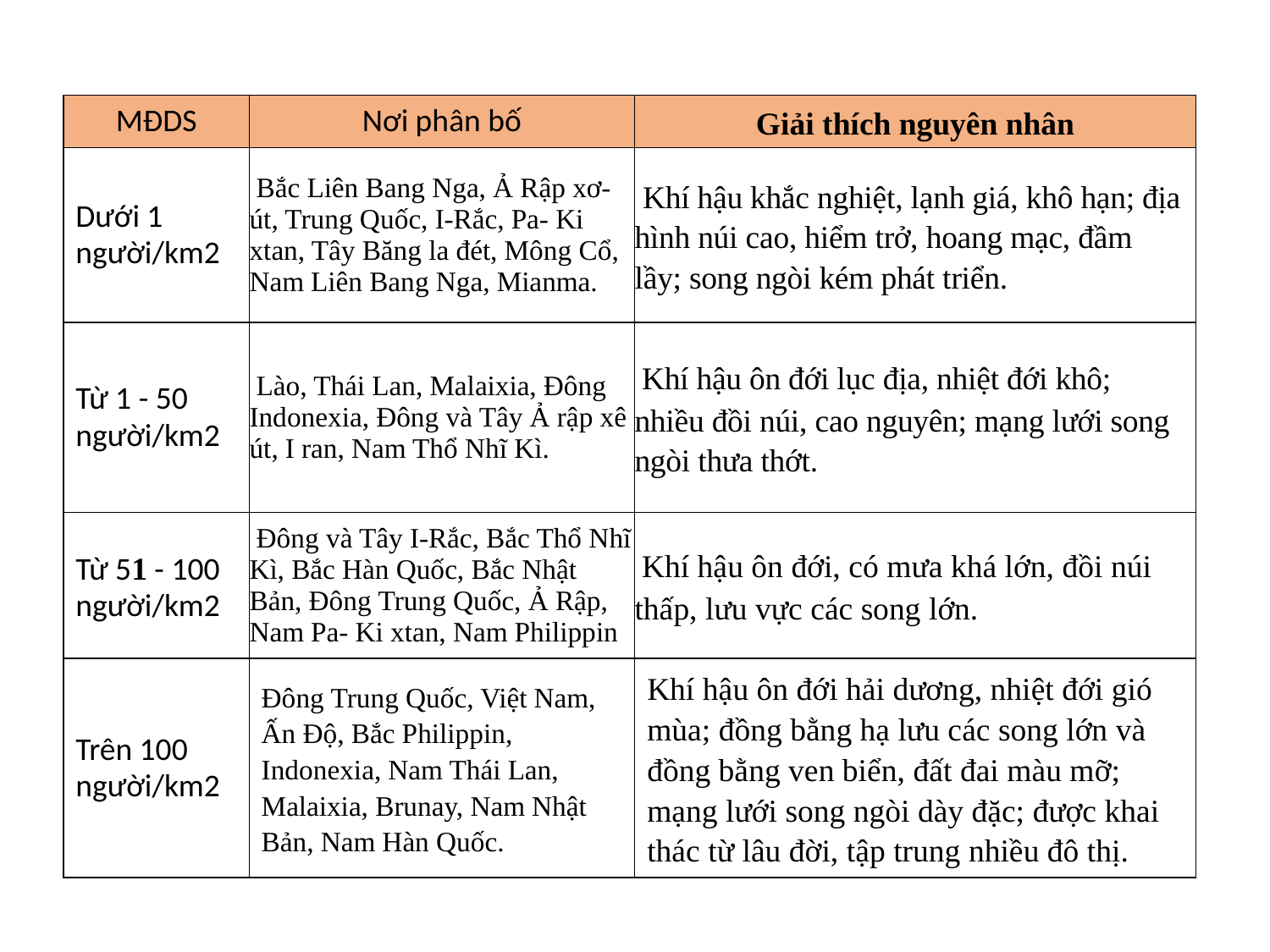

| MĐDS | Nơi phân bố | Giải thích nguyên nhân |
| --- | --- | --- |
| Dưới 1 người/km2 | Bắc Liên Bang Nga, Ả Rập xơ-út, Trung Quốc, I-Rắc, Pa- Ki xtan, Tây Băng la đét, Mông Cổ, Nam Liên Bang Nga, Mianma. | Khí hậu khắc nghiệt, lạnh giá, khô hạn; địa hình núi cao, hiểm trở, hoang mạc, đầm lầy; song ngòi kém phát triển. |
| Từ 1 - 50 người/km2 | Lào, Thái Lan, Malaixia, Đông Indonexia, Đông và Tây Ả rập xê út, I ran, Nam Thổ Nhĩ Kì. | Khí hậu ôn đới lục địa, nhiệt đới khô; nhiều đồi núi, cao nguyên; mạng lưới song ngòi thưa thớt. |
| Từ 51 - 100 người/km2 | Đông và Tây I-Rắc, Bắc Thổ Nhĩ Kì, Bắc Hàn Quốc, Bắc Nhật Bản, Đông Trung Quốc, Ả Rập, Nam Pa- Ki xtan, Nam Philippin. | Khí hậu ôn đới, có mưa khá lớn, đồi núi thấp, lưu vực các song lớn. |
| Trên 100 người/km2 | Đông Trung Quốc, Việt Nam, Ấn Độ, Bắc Philippin, Indonexia, Nam Thái Lan, Malaixia, Brunay, Nam Nhật Bản, Nam Hàn Quốc. | Khí hậu ôn đới hải dương, nhiệt đới gió mùa; đồng bằng hạ lưu các song lớn và đồng bằng ven biển, đất đai màu mỡ; mạng lưới song ngòi dày đặc; được khai thác từ lâu đời, tập trung nhiều đô thị. |